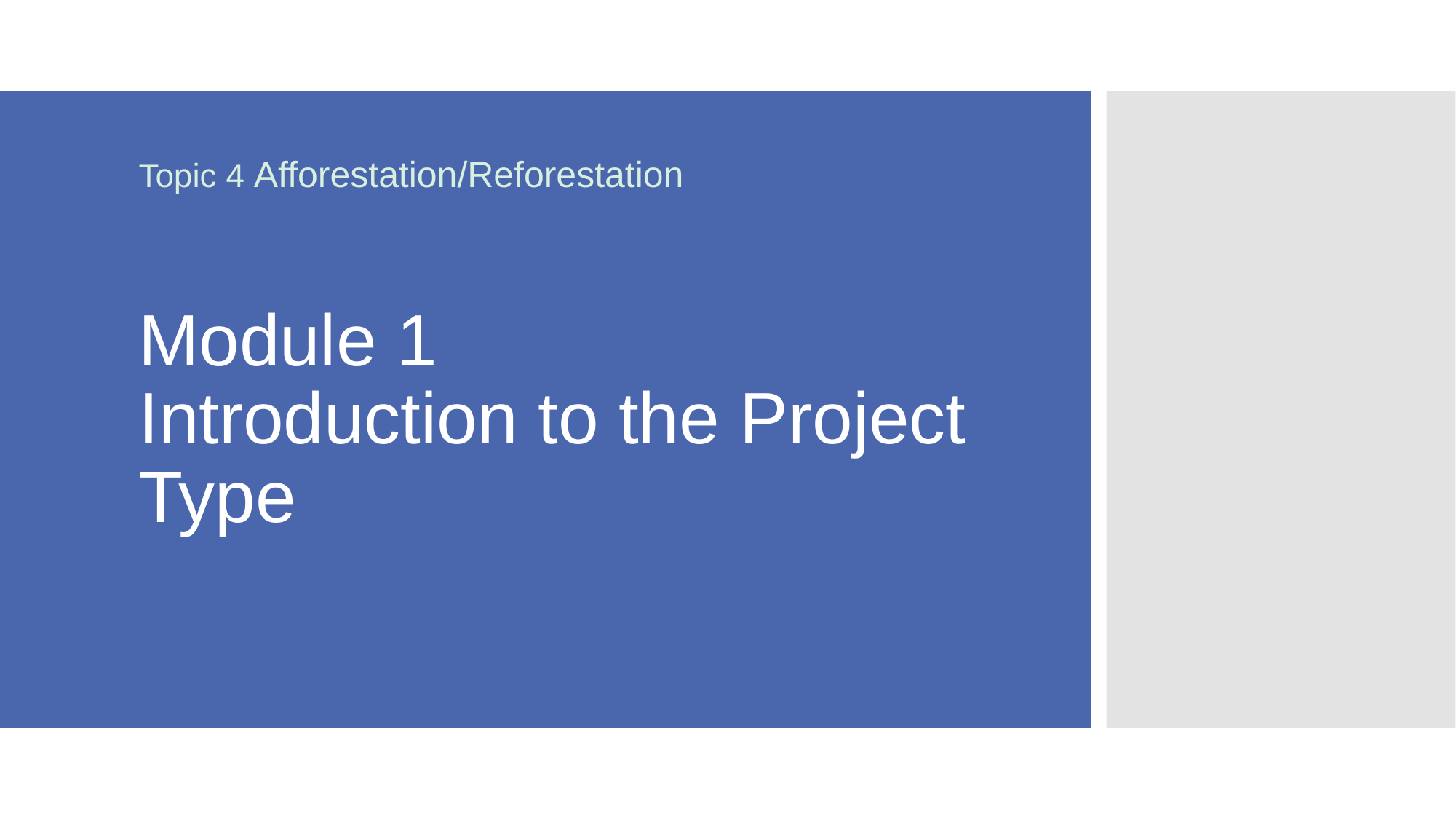

Topic 4 Afforestation/Reforestation
# Module 1
Introduction to the Project Type